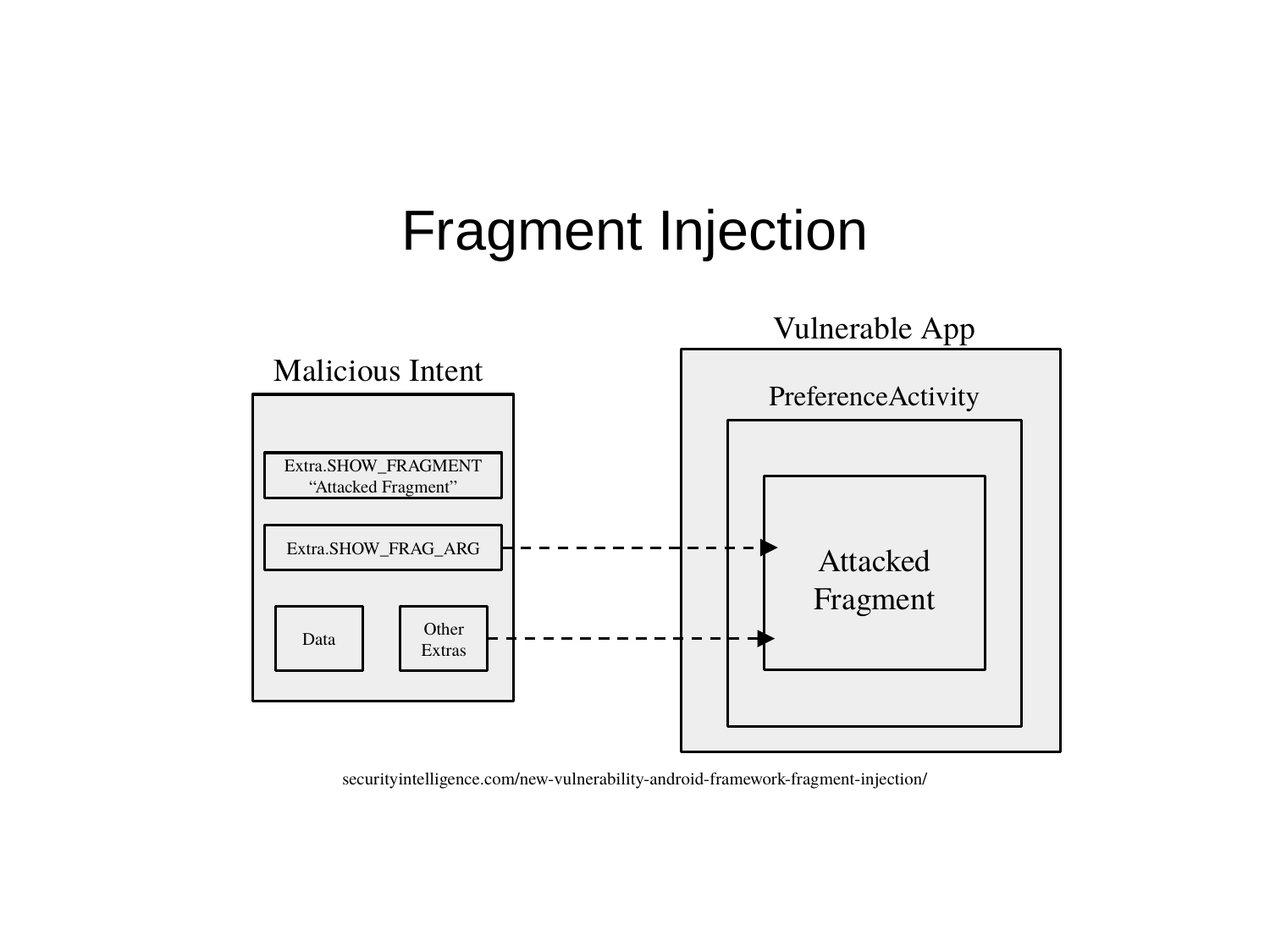

# Fragment Injection
Vulnerable App
Malicious Intent

PreferenceActivity

Extra.SHOW_FRAGMENT “Attacked Fragment”

Extra.SHOW_FRAG_ARG
Attacked
Fragment
Data
Other
Extras
securityintelligence.com/new-vulnerability-android-framework-fragment-injection/